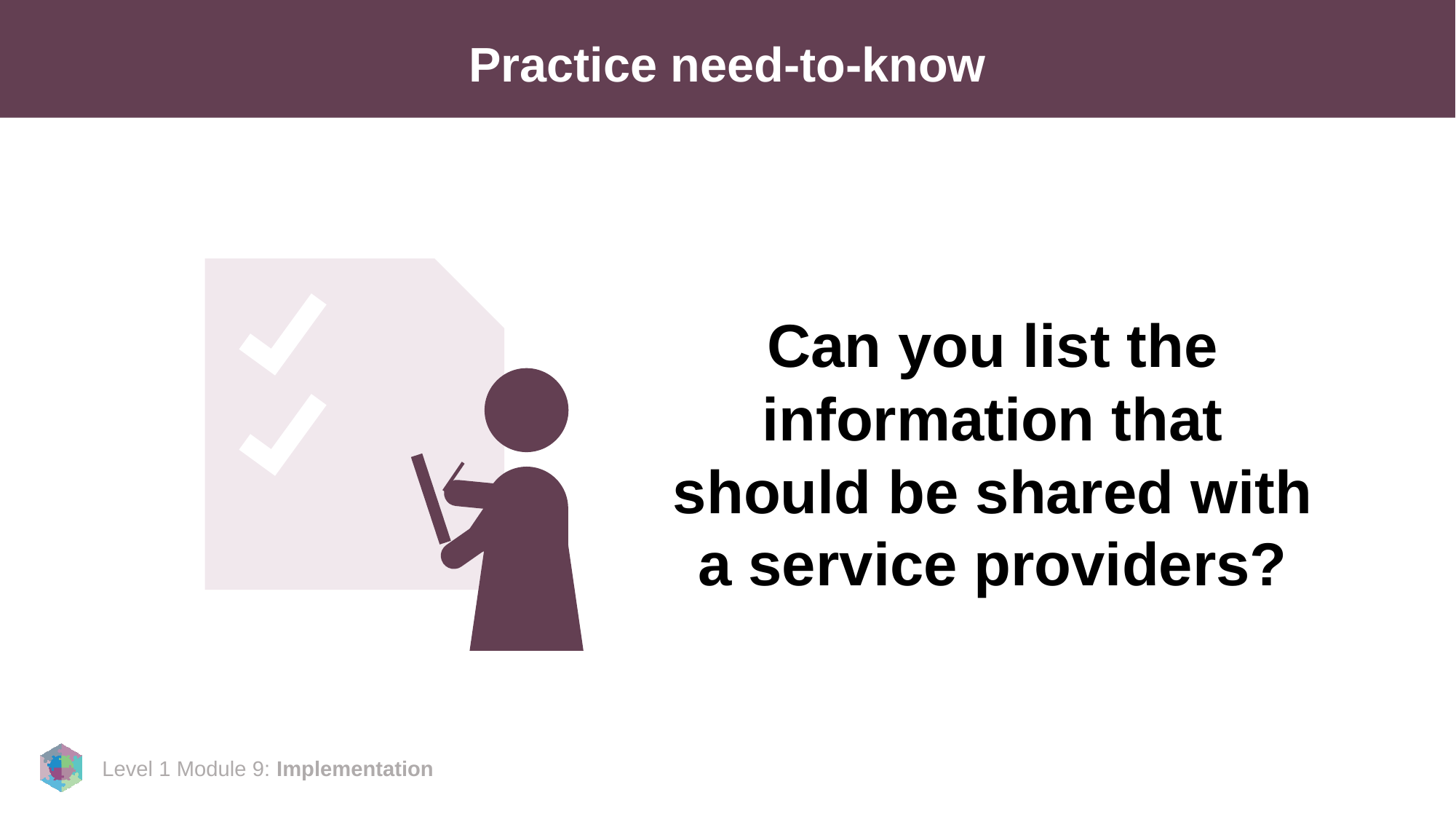

# Practice need-to-know
Can you list the information that should be shared with a service providers?